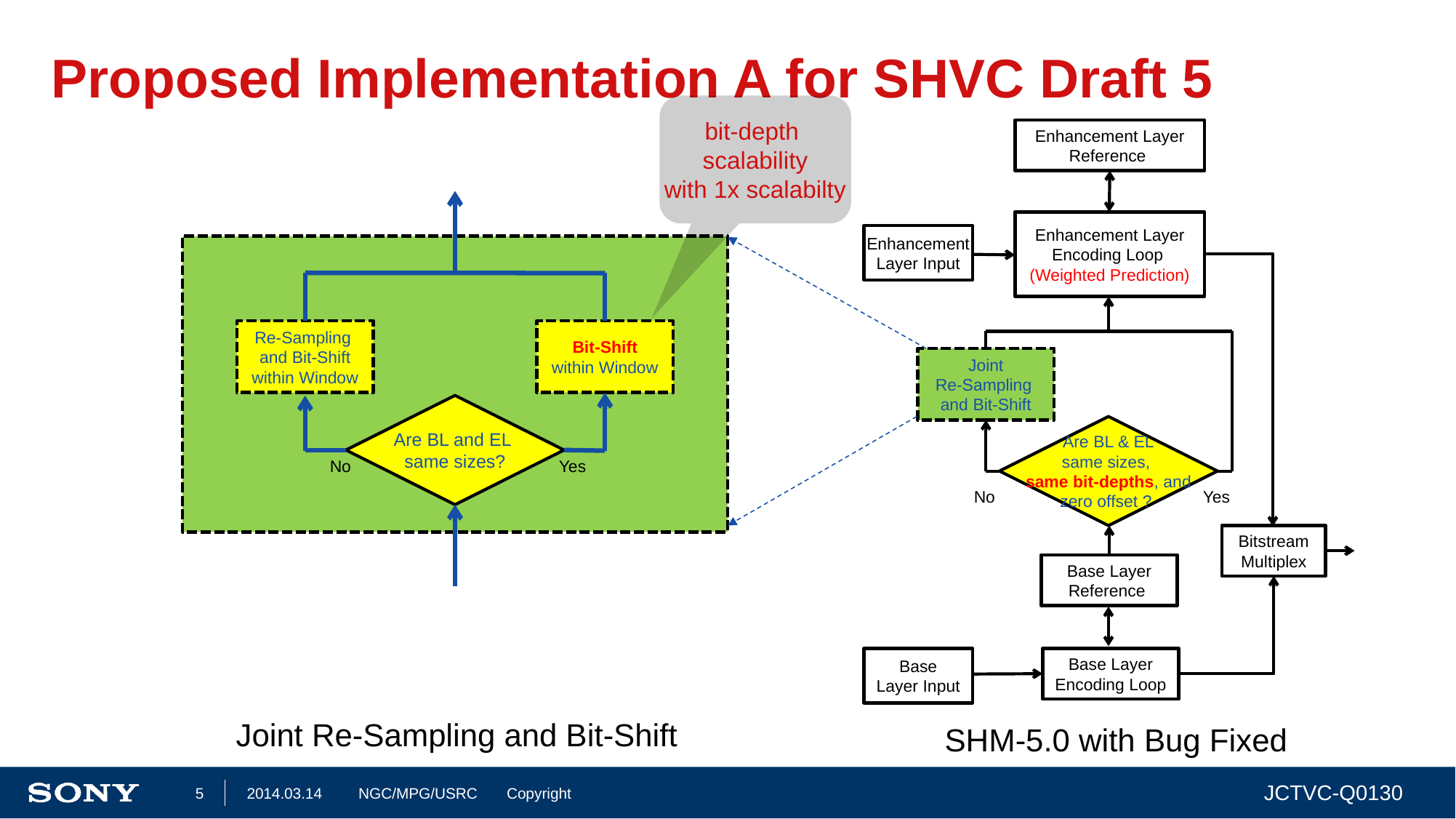

# Proposed Implementation A for SHVC Draft 5
bit-depth
scalability
with 1x scalabilty
Enhancement Layer
Reference
Enhancement Layer
Encoding Loop
(Weighted Prediction)
Enhancement
Layer Input

Bit-Shift
within Window
Re-Sampling
and Bit-Shift
within Window
Joint
Re-Sampling
and Bit-Shift
Are BL and EL
same sizes?
Are BL & EL
same sizes,
same bit-depths, and
zero offset ?
No
Yes
No
Yes
Bitstream
Multiplex
Base Layer
Reference
Base Layer
Encoding Loop
Base
Layer Input
Joint Re-Sampling and Bit-Shift
SHM-5.0 with Bug Fixed